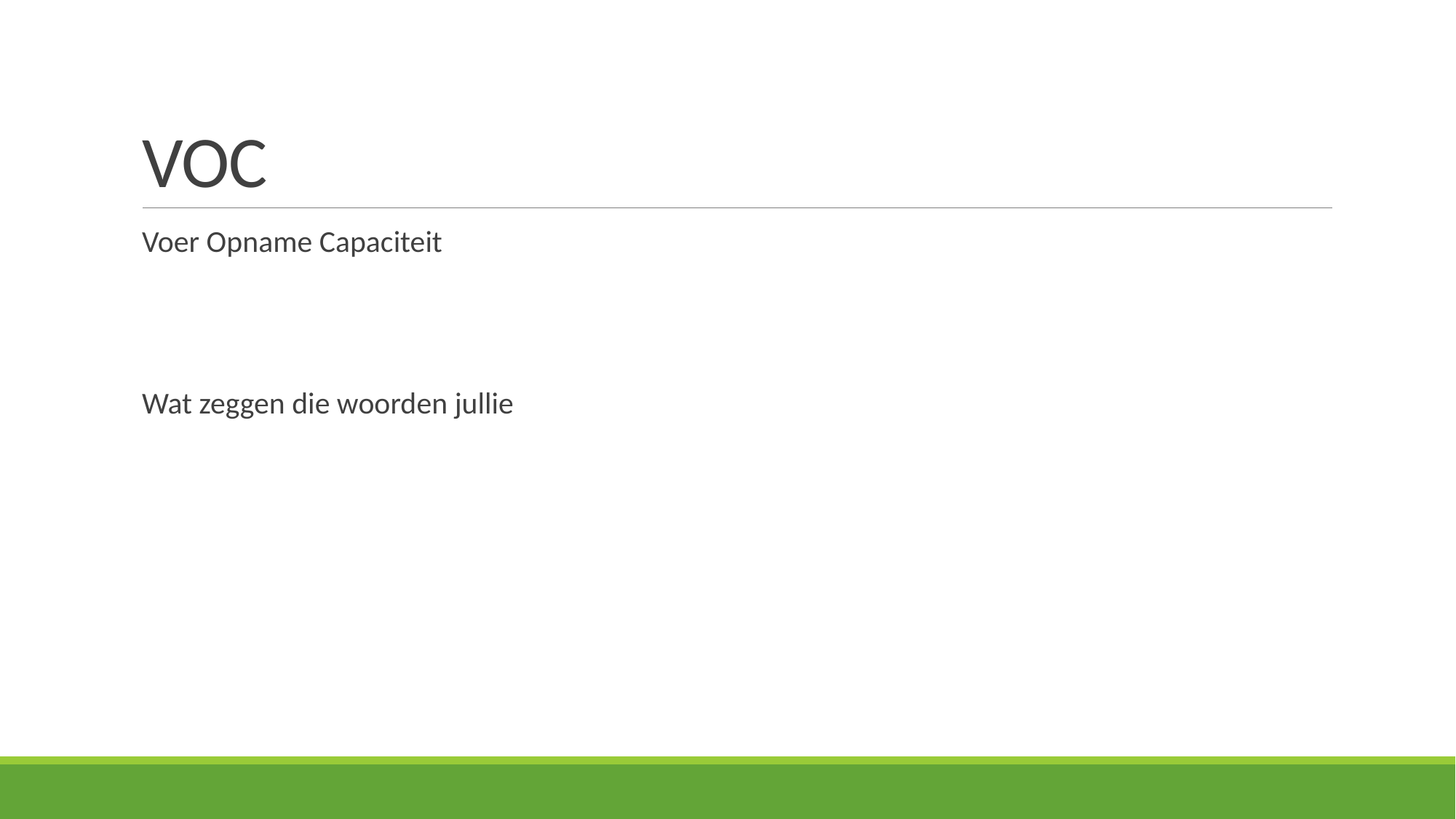

# VOC
Voer Opname Capaciteit

Wat zeggen die woorden jullie